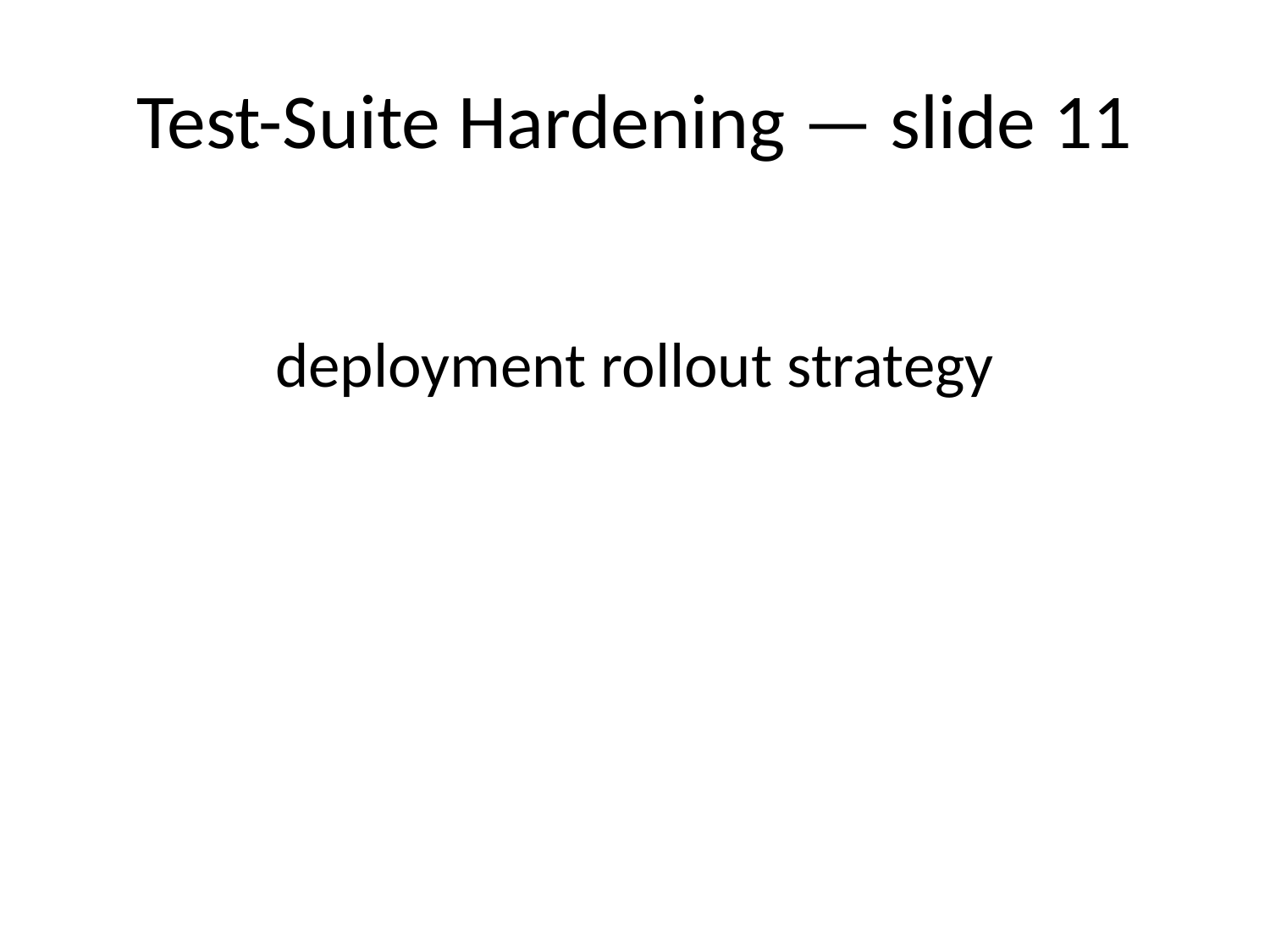

# Test-Suite Hardening — slide 11
deployment rollout strategy